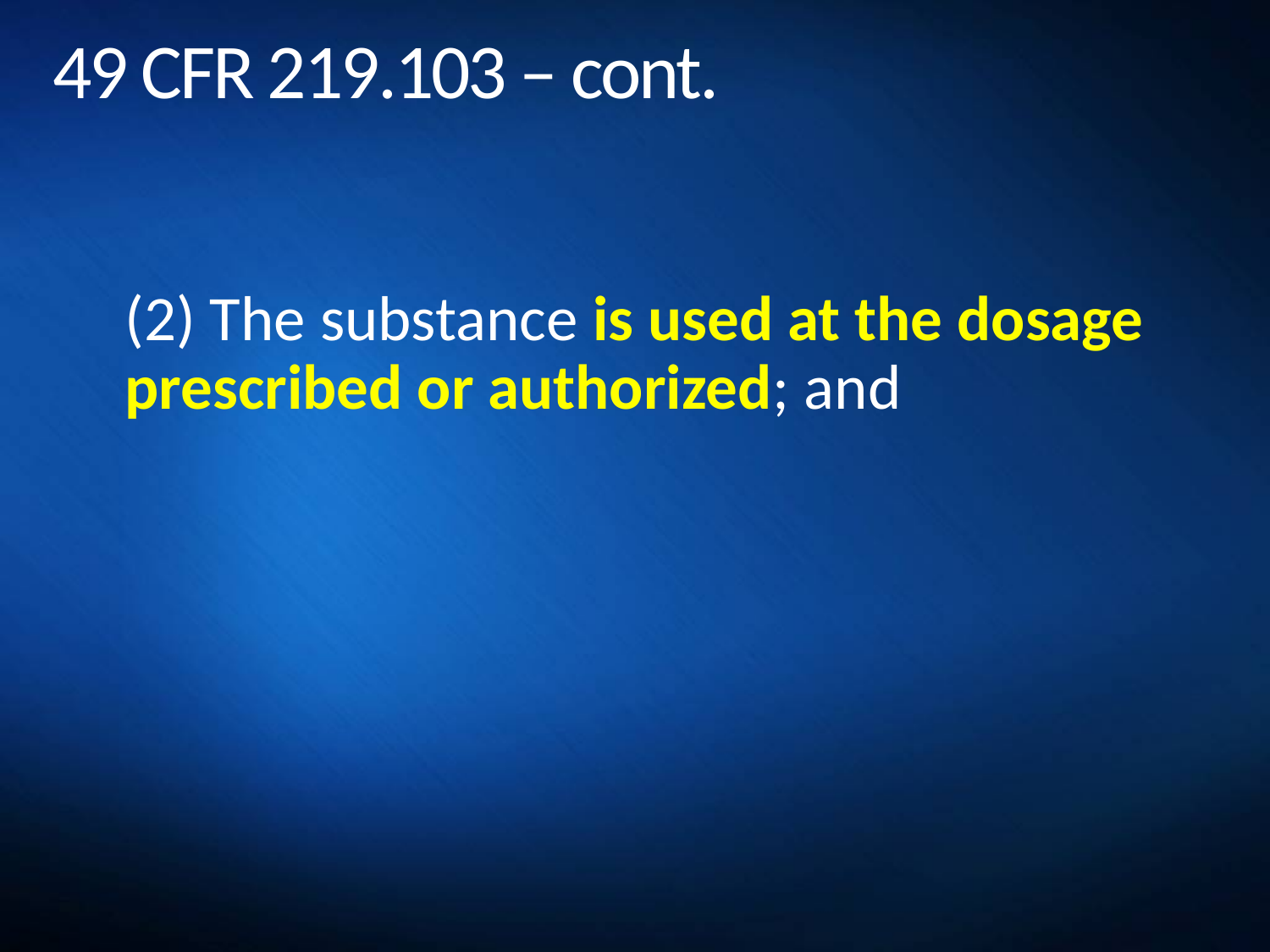

# 49 CFR 219.103 – cont.
(2) The substance is used at the dosage prescribed or authorized; and